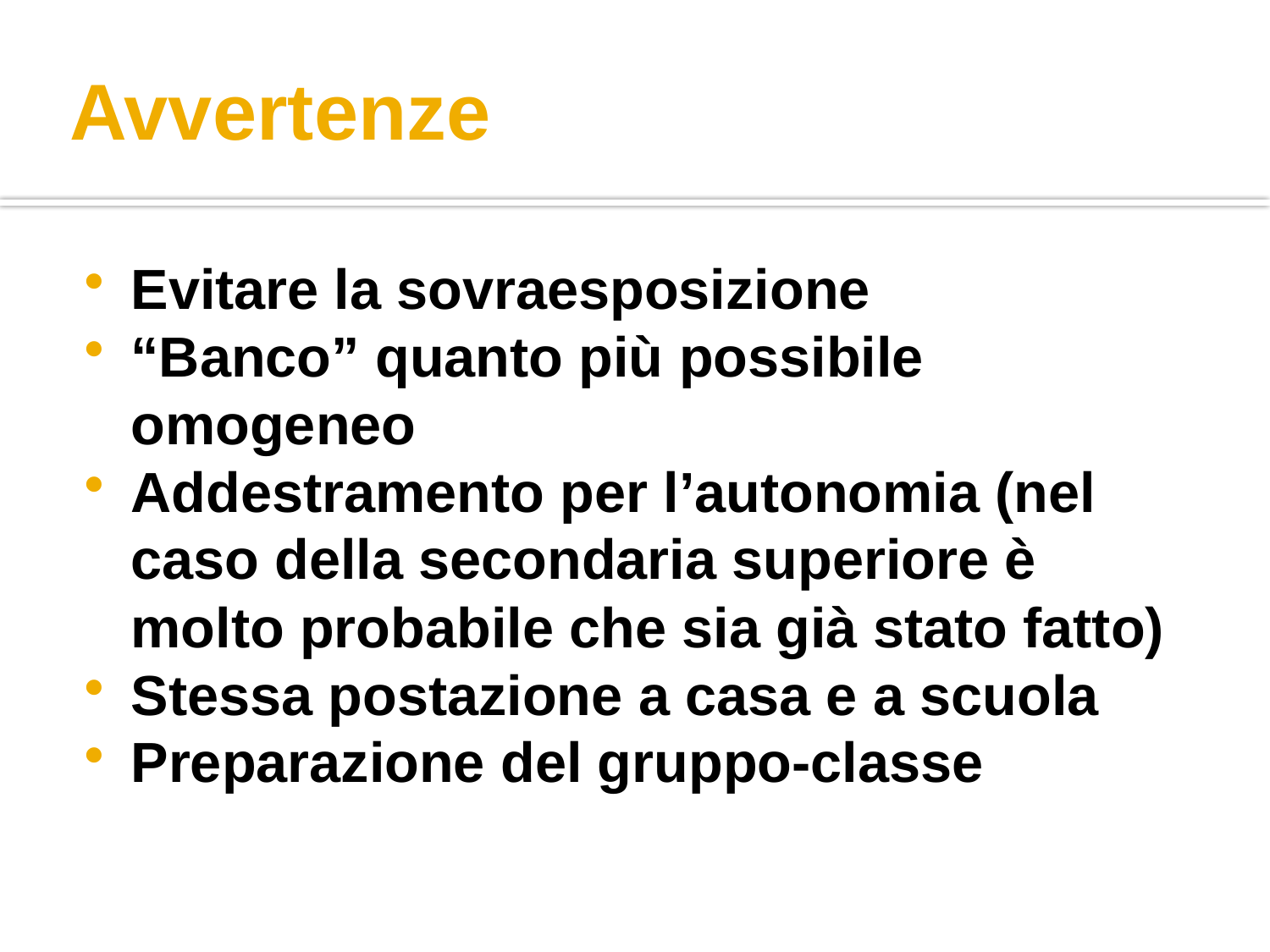

# Avvertenze
Evitare la sovraesposizione
“Banco” quanto più possibile omogeneo
Addestramento per l’autonomia (nel caso della secondaria superiore è molto probabile che sia già stato fatto)
Stessa postazione a casa e a scuola
Preparazione del gruppo-classe